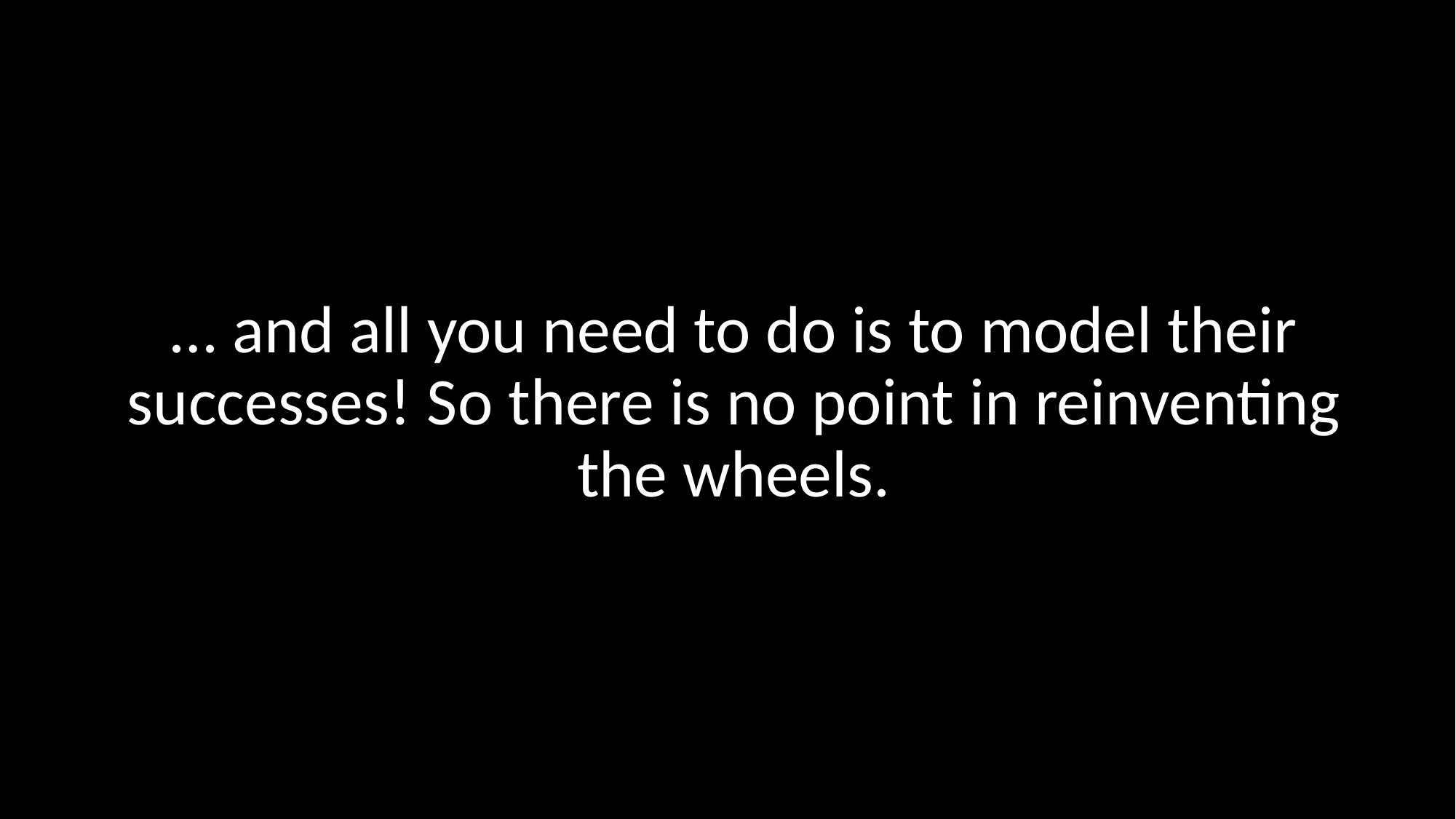

… and all you need to do is to model their successes! So there is no point in reinventing the wheels.